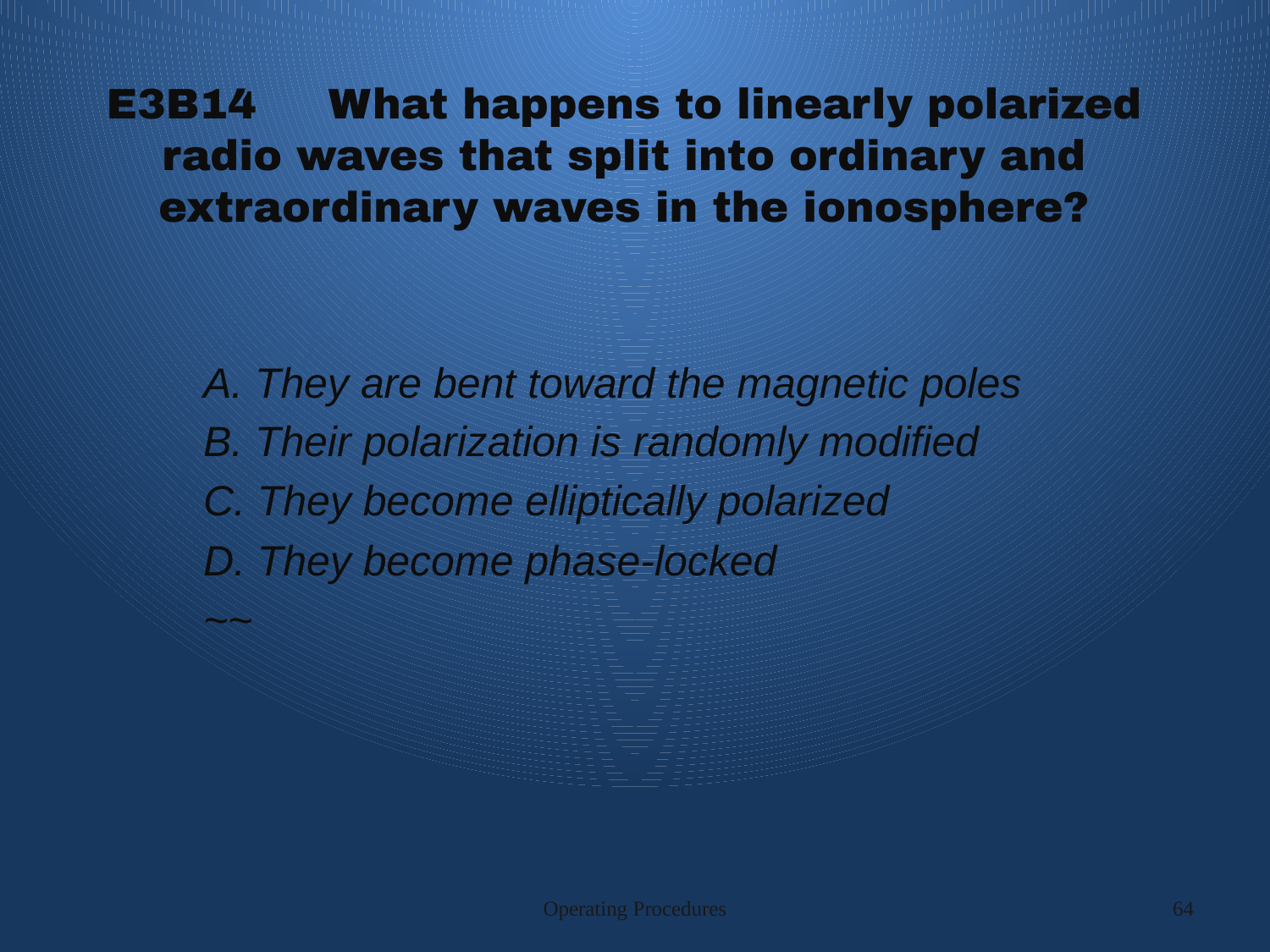

# E3B14     What happens to linearly polarized radio waves that split into ordinary and extraordinary waves in the ionosphere?
A. They are bent toward the magnetic poles
B. Their polarization is randomly modified
C. They become elliptically polarized
D. They become phase-locked
~~

Operating Procedures
64